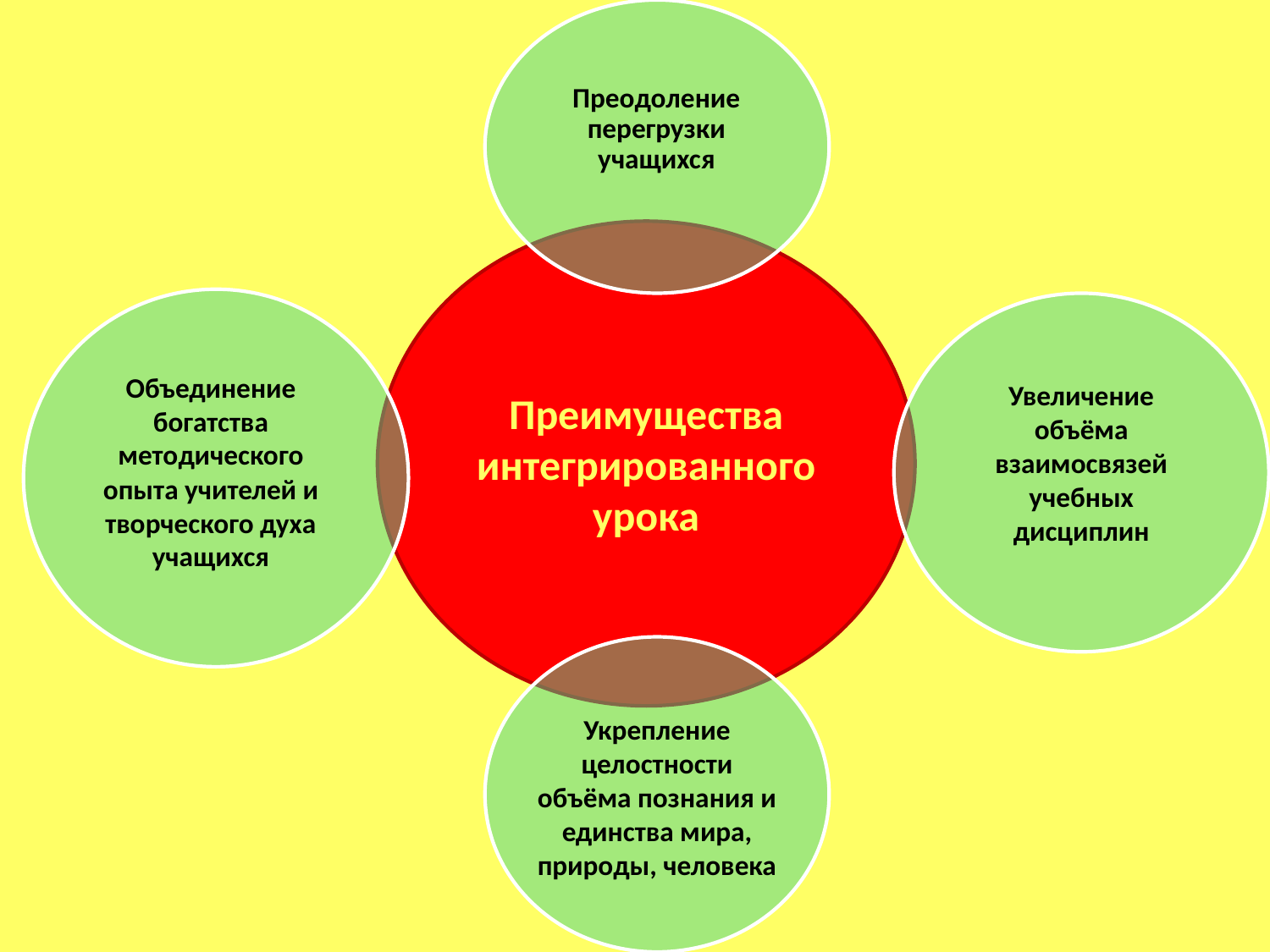

Преодоление перегрузки учащихся

#
Преимущества интегрированного урока

Объединение богатства методического опыта учителей и творческого духа учащихся
Увеличение объёма взаимосвязей учебных дисциплин

Укрепление целостности объёма познания и единства мира, природы, человека